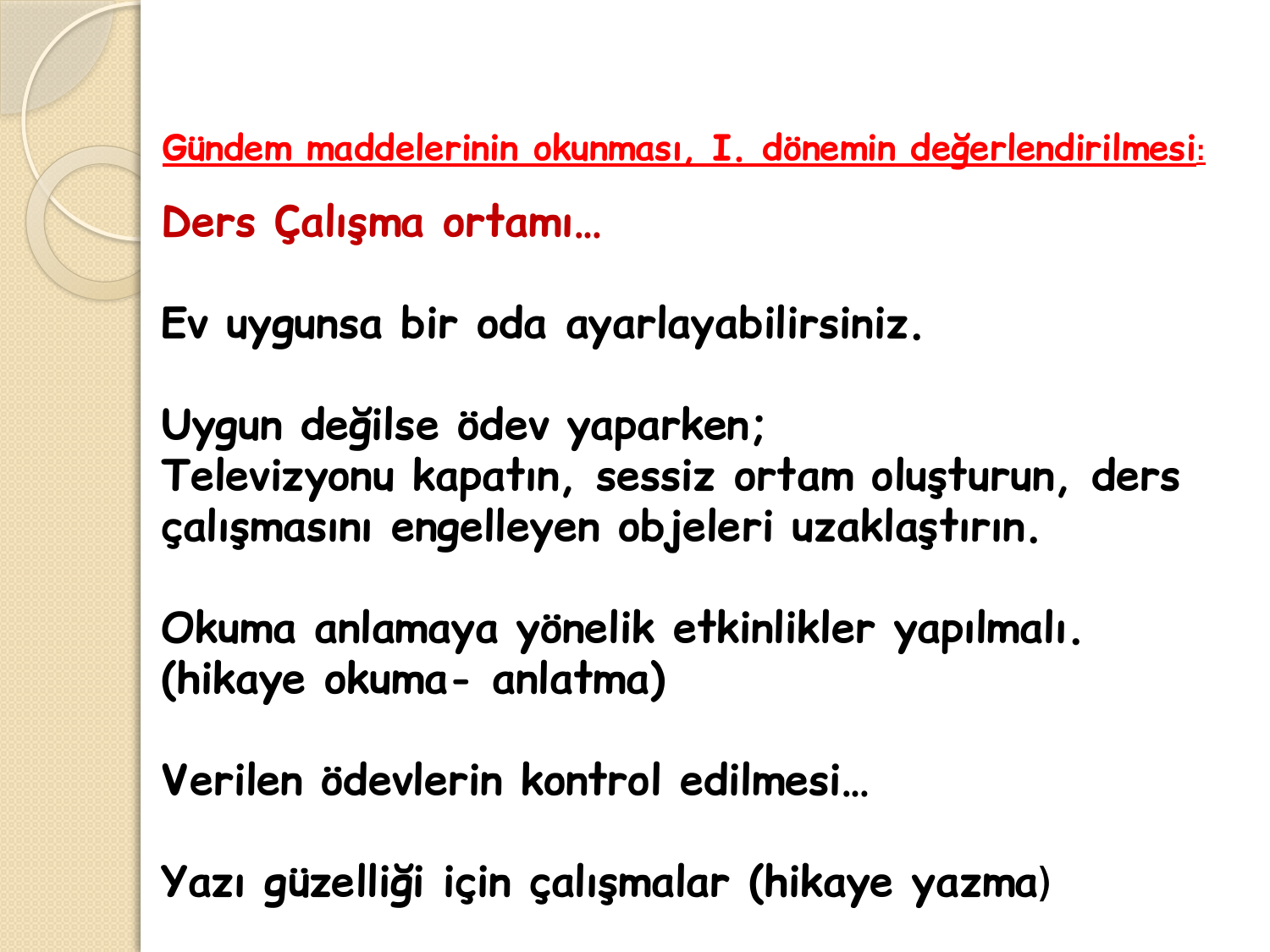

Gündem maddelerinin okunması, I. dönemin değerlendirilmesi:
Ders Çalışma ortamı…

Ev uygunsa bir oda ayarlayabilirsiniz.

Uygun değilse ödev yaparken;
Televizyonu kapatın, sessiz ortam oluşturun, ders çalışmasını engelleyen objeleri uzaklaştırın.

Okuma anlamaya yönelik etkinlikler yapılmalı. (hikaye okuma- anlatma)

Verilen ödevlerin kontrol edilmesi…

Yazı güzelliği için çalışmalar (hikaye yazma)